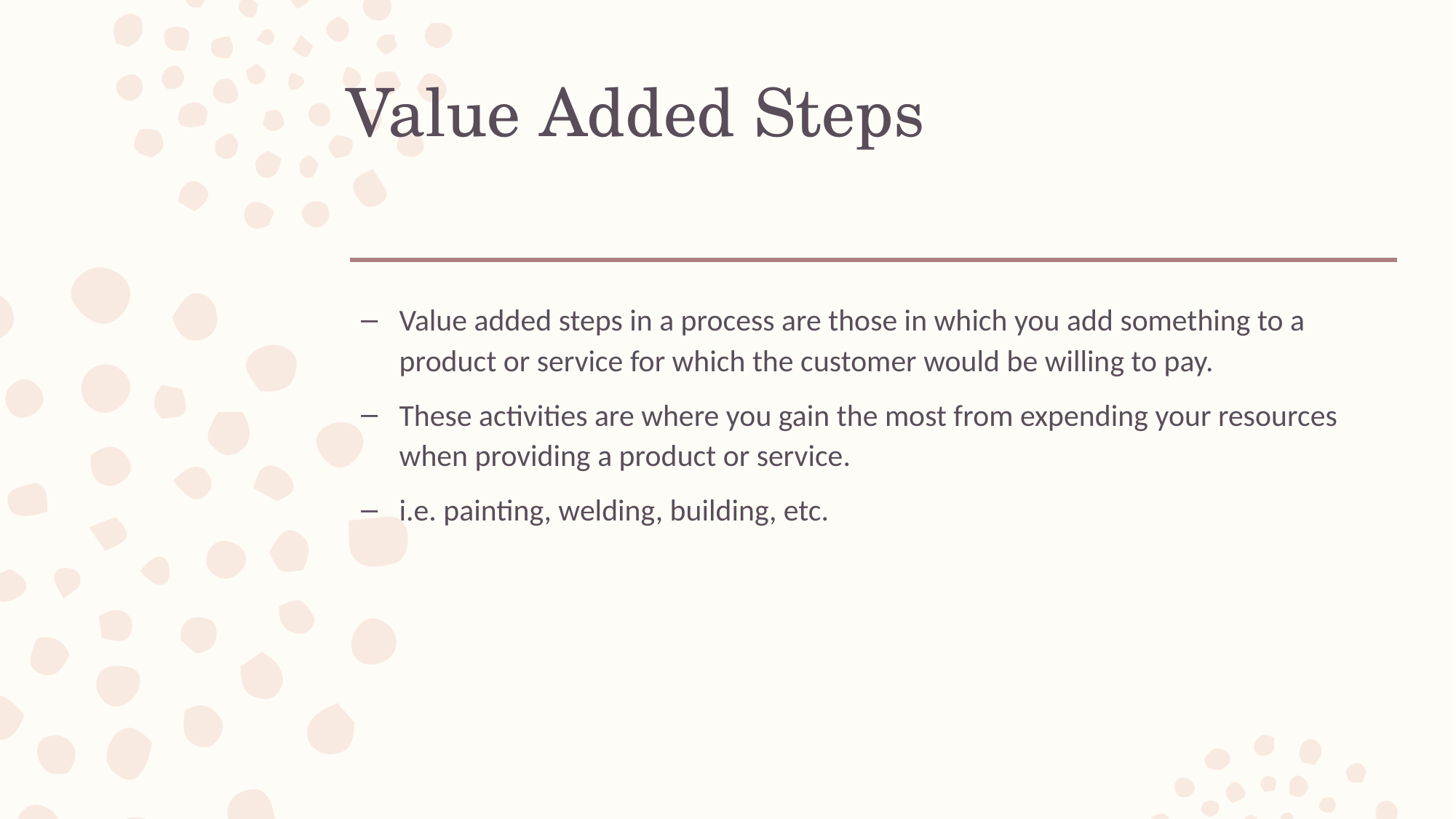

# Value Added Steps
Value added steps in a process are those in which you add something to a product or service for which the customer would be willing to pay.
These activities are where you gain the most from expending your resources when providing a product or service.
i.e. painting, welding, building, etc.